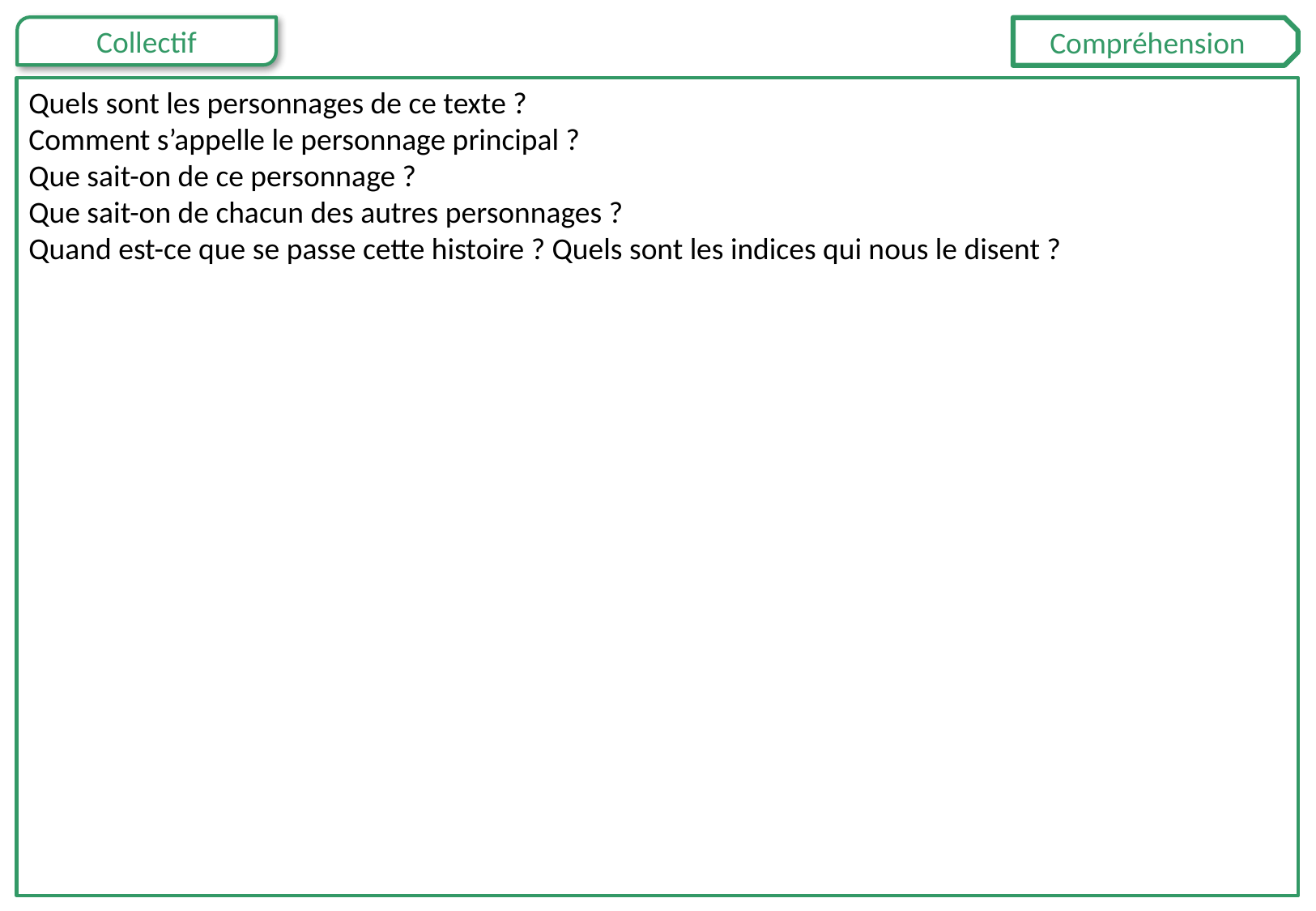

Compréhension
Quels sont les personnages de ce texte ?
Comment s’appelle le personnage principal ?
Que sait-on de ce personnage ?
Que sait-on de chacun des autres personnages ?
Quand est-ce que se passe cette histoire ? Quels sont les indices qui nous le disent ?